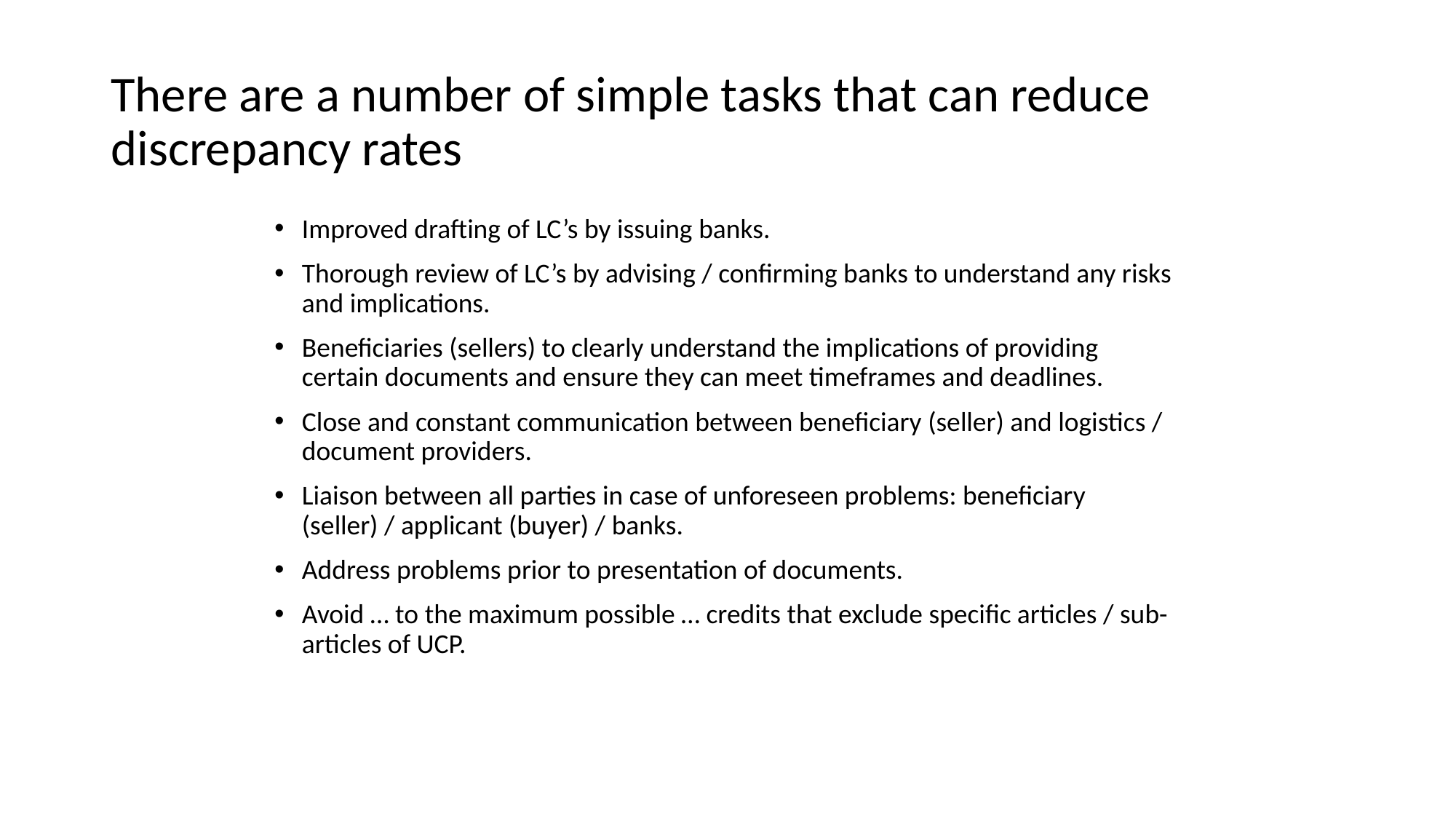

# There are a number of simple tasks that can reduce discrepancy rates
Improved drafting of LC’s by issuing banks.
Thorough review of LC’s by advising / confirming banks to understand any risks and implications.
Beneficiaries (sellers) to clearly understand the implications of providing certain documents and ensure they can meet timeframes and deadlines.
Close and constant communication between beneficiary (seller) and logistics / document providers.
Liaison between all parties in case of unforeseen problems: beneficiary (seller) / applicant (buyer) / banks.
Address problems prior to presentation of documents.
Avoid … to the maximum possible … credits that exclude specific articles / sub-articles of UCP.